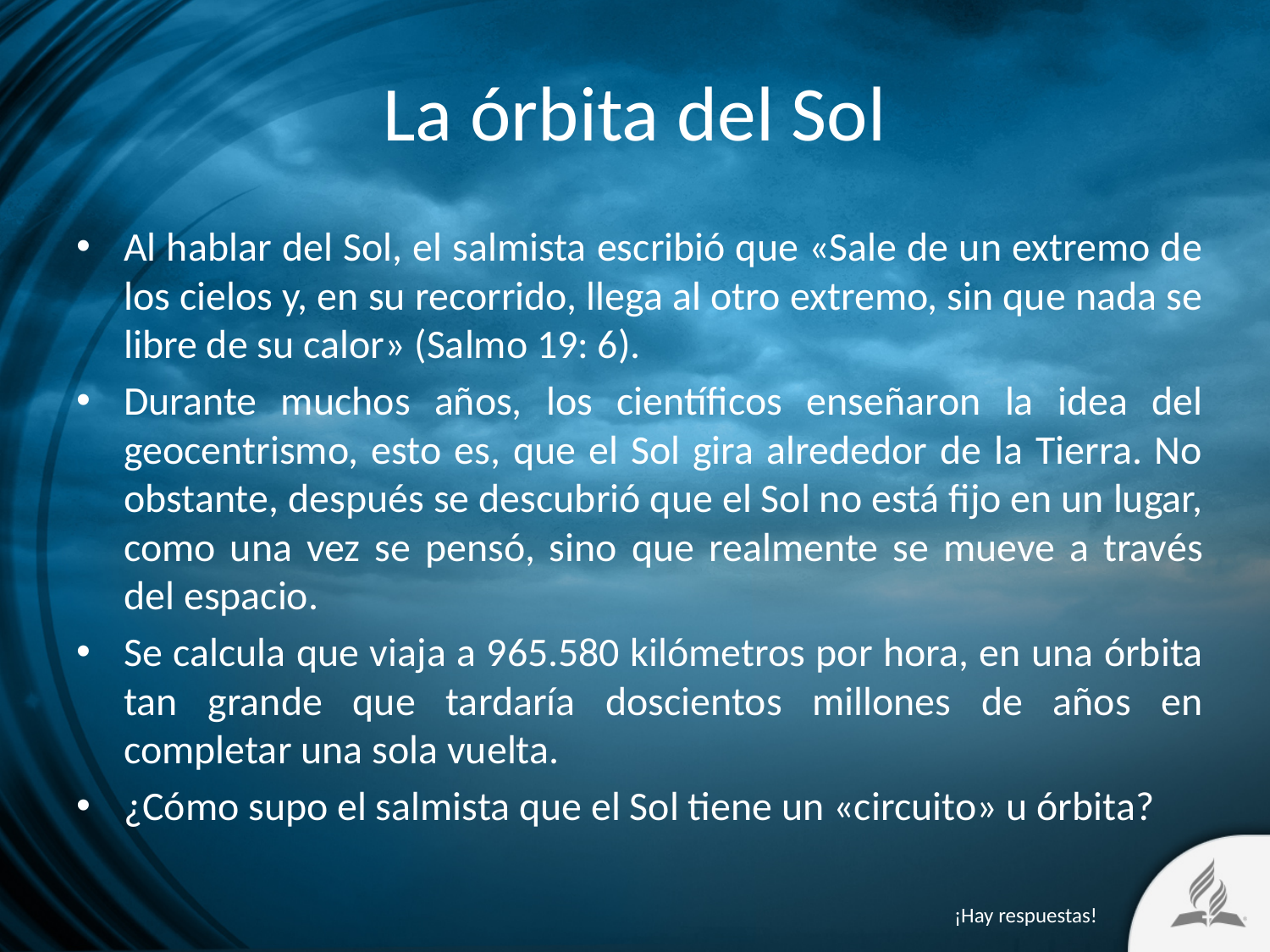

# La órbita del Sol
Al hablar del Sol, el salmista escribió que «Sale de un extremo de los cielos y, en su recorrido, llega al otro extremo, sin que nada se libre de su calor» (Salmo 19: 6).
Durante muchos años, los científicos enseñaron la idea del geocentrismo, esto es, que el Sol gira alrededor de la Tierra. No obstante, después se descubrió que el Sol no está fijo en un lugar, como una vez se pensó, sino que realmente se mueve a través del espacio.
Se calcula que viaja a 965.580 kilómetros por hora, en una órbita tan grande que tardaría doscientos millones de años en completar una sola vuelta.
¿Cómo supo el salmista que el Sol tiene un «circuito» u órbita?
¡Hay respuestas!